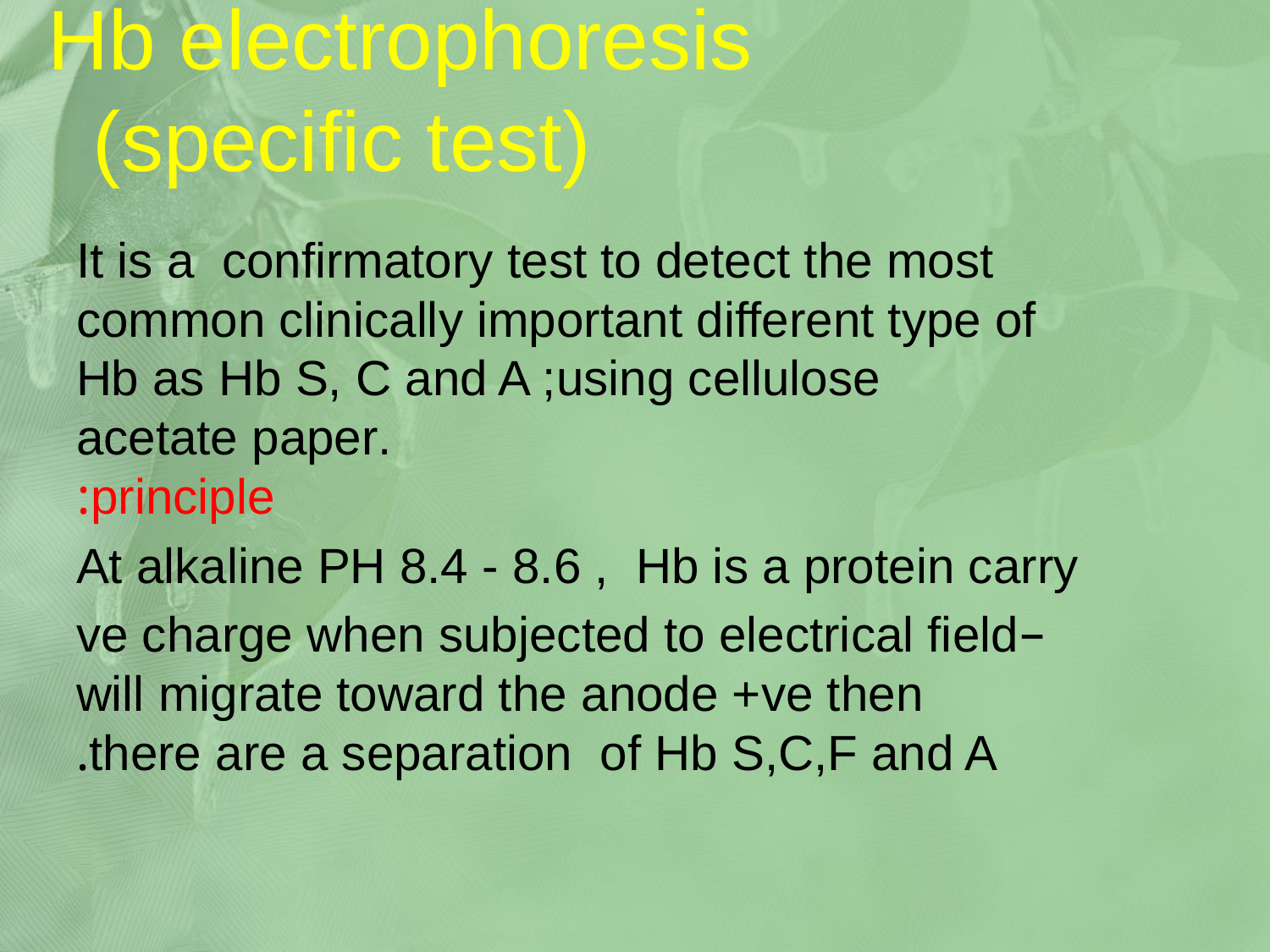

# Hb electrophoresis (specific test)
It is a  confirmatory test to detect the most common clinically important different type of Hb as Hb S, C and A ;using cellulose acetate paper.
principle:
At alkaline PH 8.4 - 8.6 ,  Hb is a protein carry
–ve charge when subjected to electrical field will migrate toward the anode +ve then there are a separation  of Hb S,C,F and A.